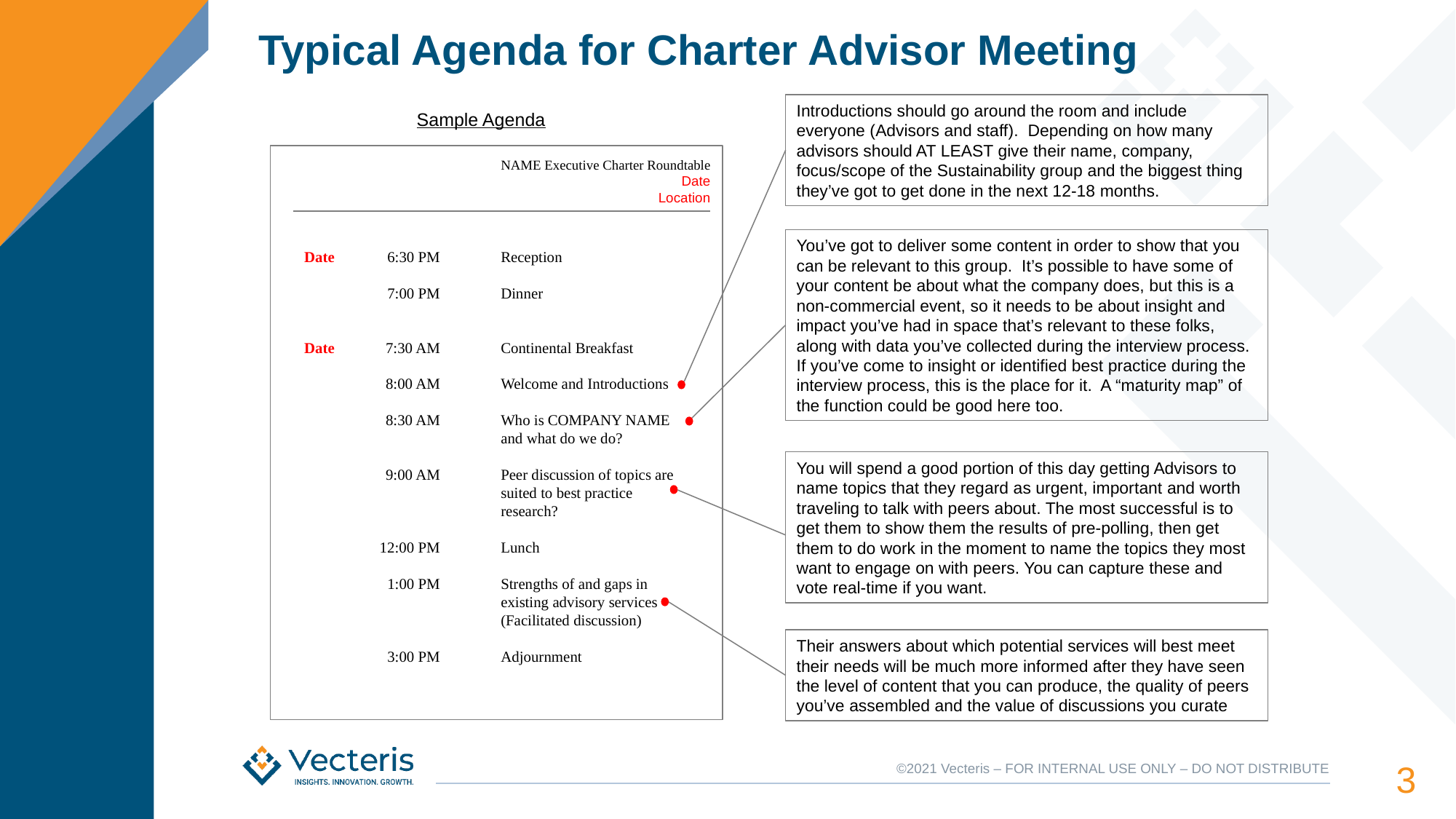

# Typical Agenda for Charter Advisor Meeting
Introductions should go around the room and include everyone (Advisors and staff).  Depending on how many advisors should AT LEAST give their name, company, focus/scope of the Sustainability group and the biggest thing they’ve got to get done in the next 12-18 months.
Sample Agenda

NAME Executive Charter Roundtable
Date
Location
You’ve got to deliver some content in order to show that you can be relevant to this group.  It’s possible to have some of your content be about what the company does, but this is a non-commercial event, so it needs to be about insight and impact you’ve had in space that’s relevant to these folks, along with data you’ve collected during the interview process. If you’ve come to insight or identified best practice during the interview process, this is the place for it.  A “maturity map” of the function could be good here too.
Date

Date
6:30 PM

7:00 PM

7:30 AM

8:00 AM

8:30 AM

9:00 AM

12:00 PM

1:00 PM

3:00 PM

Reception

Dinner

Continental Breakfast

Welcome and Introductions

Who is COMPANY NAME and what do we do?

Peer discussion of topics are suited to best practice research?

Lunch

Strengths of and gaps in existing advisory services
(Facilitated discussion)

Adjournment

You will spend a good portion of this day getting Advisors to name topics that they regard as urgent, important and worth traveling to talk with peers about. The most successful is to get them to show them the results of pre-polling, then get them to do work in the moment to name the topics they most want to engage on with peers. You can capture these and vote real-time if you want.

Their answers about which potential services will best meet their needs will be much more informed after they have seen the level of content that you can produce, the quality of peers you’ve assembled and the value of discussions you curate
3
©2021 Vecteris – FOR INTERNAL USE ONLY – DO NOT DISTRIBUTE